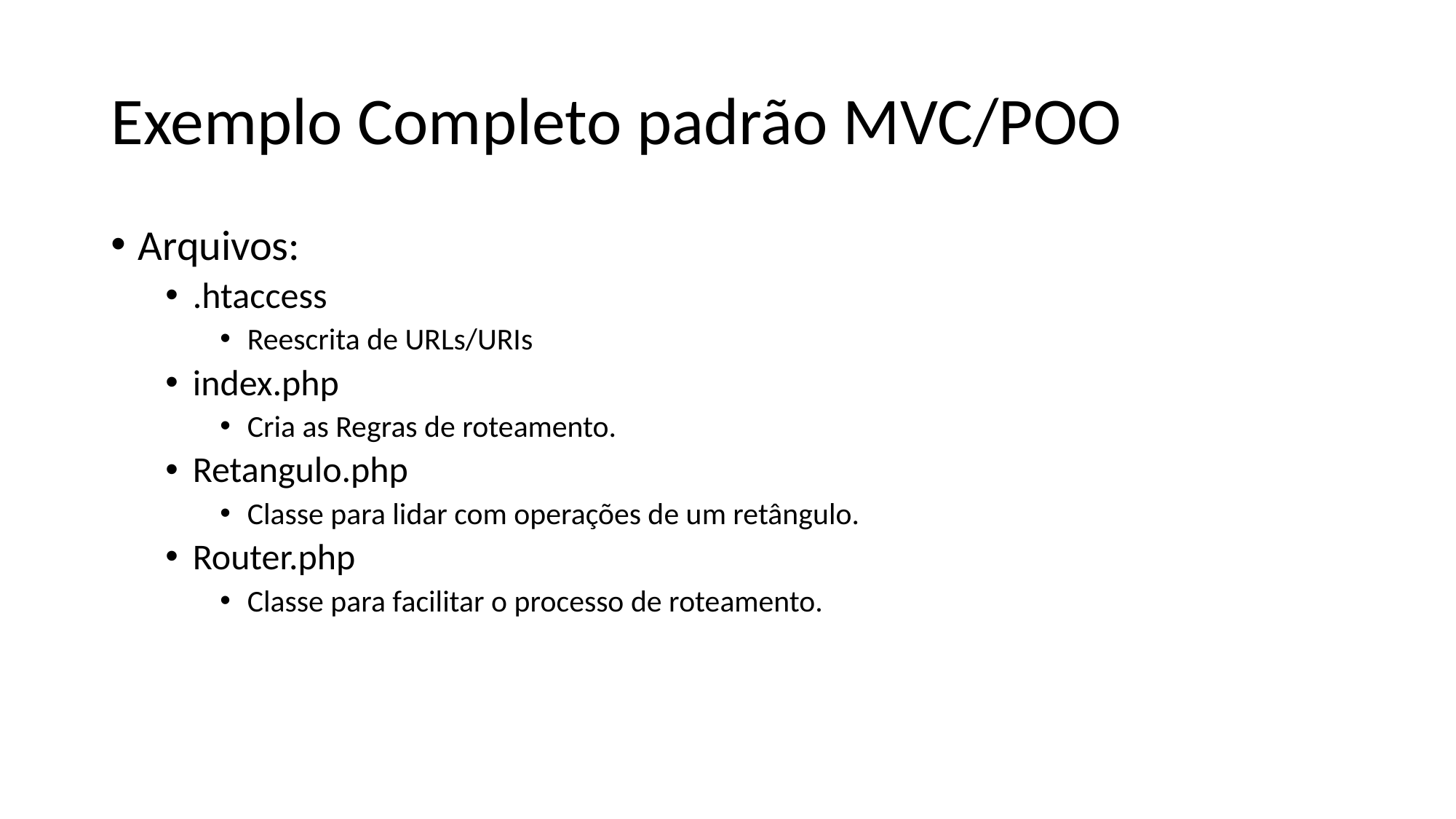

# Exemplo Completo padrão MVC/POO
Arquivos:
.htaccess
Reescrita de URLs/URIs
index.php
Cria as Regras de roteamento.
Retangulo.php
Classe para lidar com operações de um retângulo.
Router.php
Classe para facilitar o processo de roteamento.